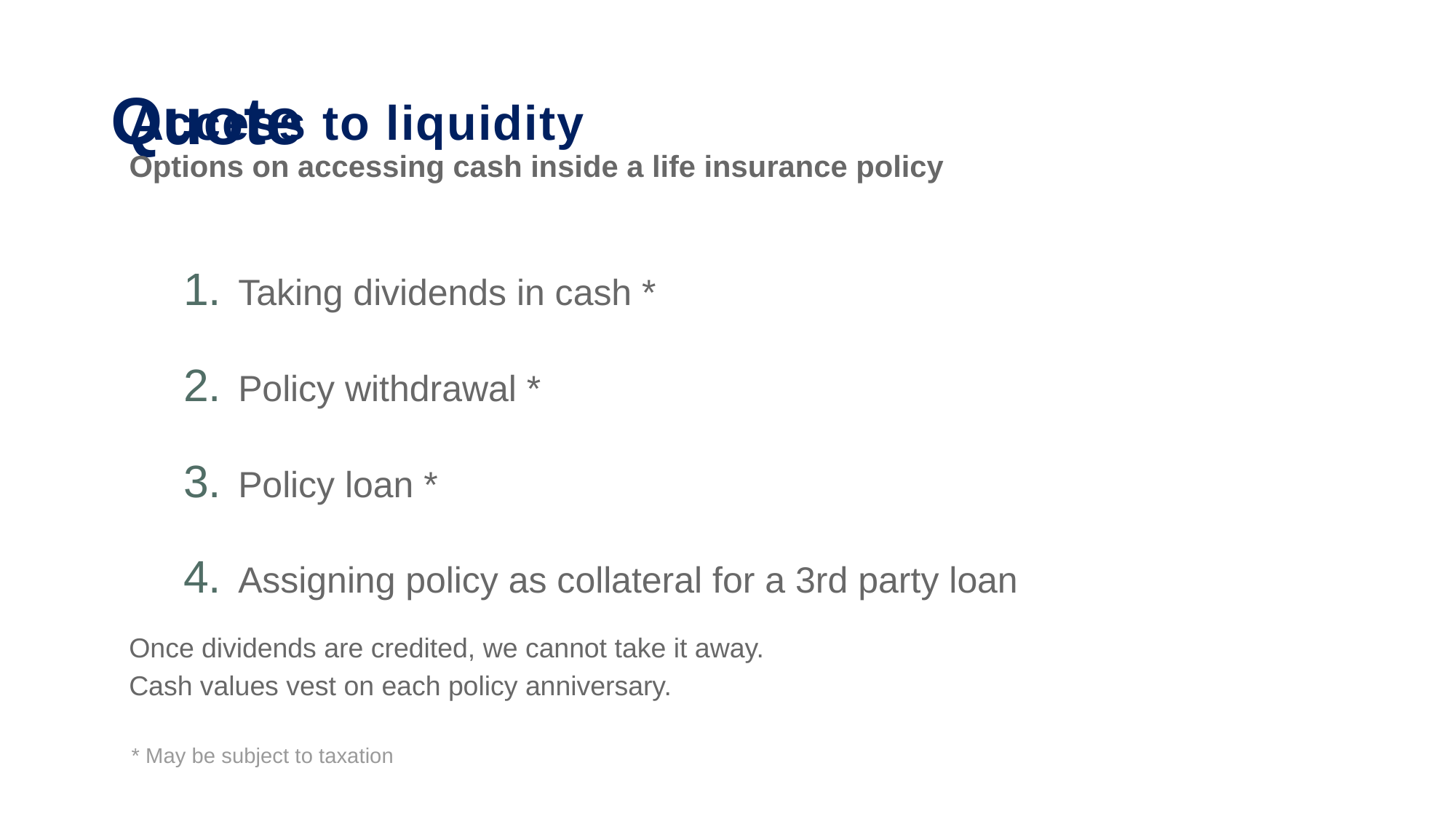

# Quote
Access to liquidity
Options on accessing cash inside a life insurance policy
Taking dividends in cash *
Policy withdrawal *
Policy loan *
Assigning policy as collateral for a 3rd party loan
Once dividends are credited, we cannot take it away.
Cash values vest on each policy anniversary.
* May be subject to taxation